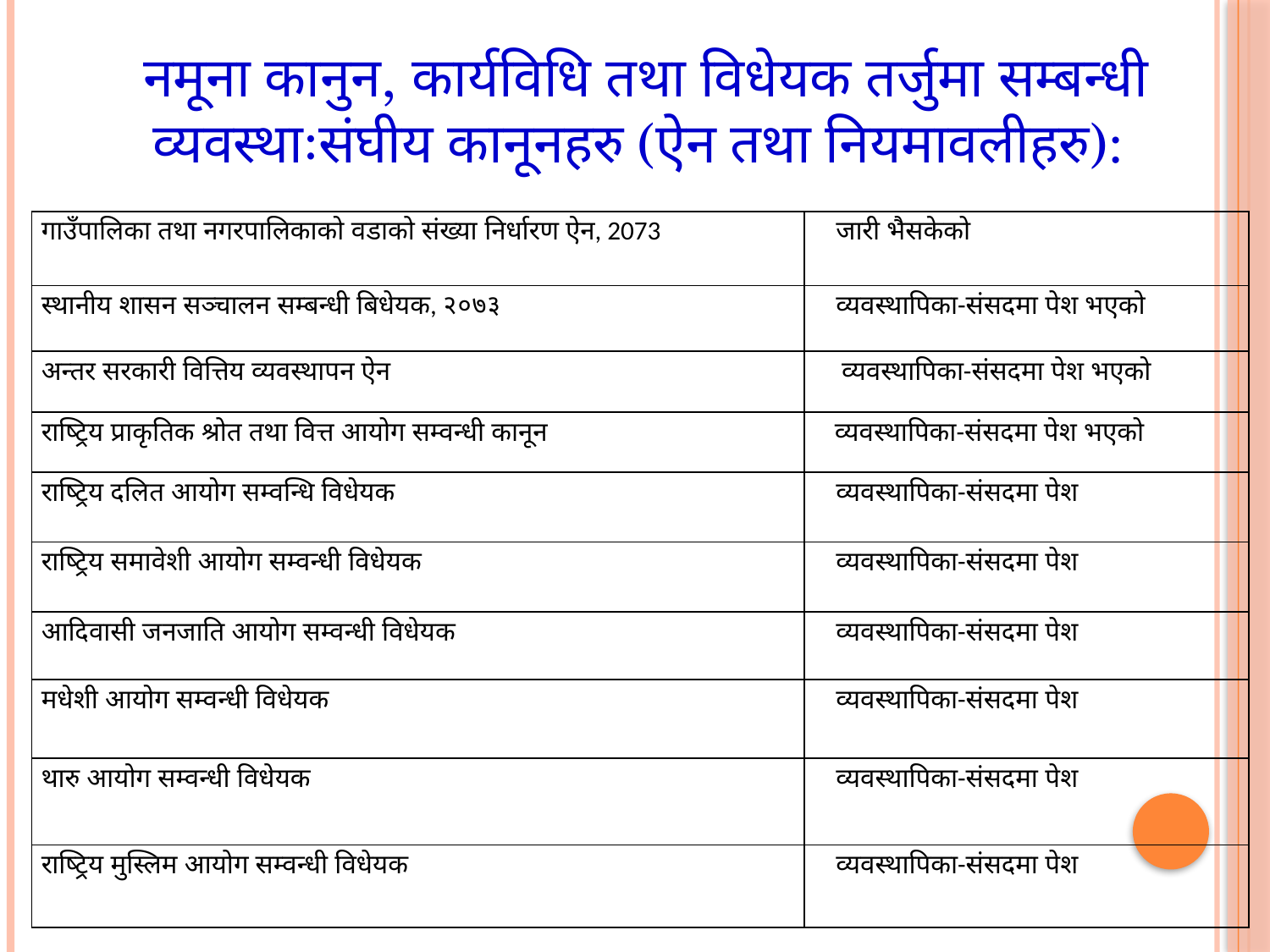

# नमूना कानुन, कार्यविधि तथा विधेयक तर्जुमा सम्बन्धी व्यवस्थाःसंघीय कानूनहरु (ऐन तथा नियमावलीहरु):
| गाउँपालिका तथा नगरपालिकाको वडाको संख्या निर्धारण ऐन, 2073 | जारी भैसकेको |
| --- | --- |
| स्थानीय शासन सञ्चालन सम्बन्धी बिधेयक, २०७३ | व्यवस्थापिका-संसदमा पेश भएको |
| अन्तर सरकारी वित्तिय व्यवस्थापन ऐन | व्यवस्थापिका-संसदमा पेश भएको |
| राष्ट्रिय प्राकृतिक श्रोत तथा वित्त आयोग सम्वन्धी कानून | व्यवस्थापिका-संसदमा पेश भएको |
| राष्ट्रिय दलित आयोग सम्वन्धि विधेयक | व्यवस्थापिका-संसदमा पेश |
| राष्ट्रिय समावेशी आयोग सम्वन्धी विधेयक | व्यवस्थापिका-संसदमा पेश |
| आदिवासी जनजाति आयोग सम्वन्धी विधेयक | व्यवस्थापिका-संसदमा पेश |
| मधेशी आयोग सम्वन्धी विधेयक | व्यवस्थापिका-संसदमा पेश |
| थारु आयोग सम्वन्धी विधेयक | व्यवस्थापिका-संसदमा पेश |
| राष्ट्रिय मुस्लिम आयोग सम्वन्धी विधेयक | व्यवस्थापिका-संसदमा पेश |